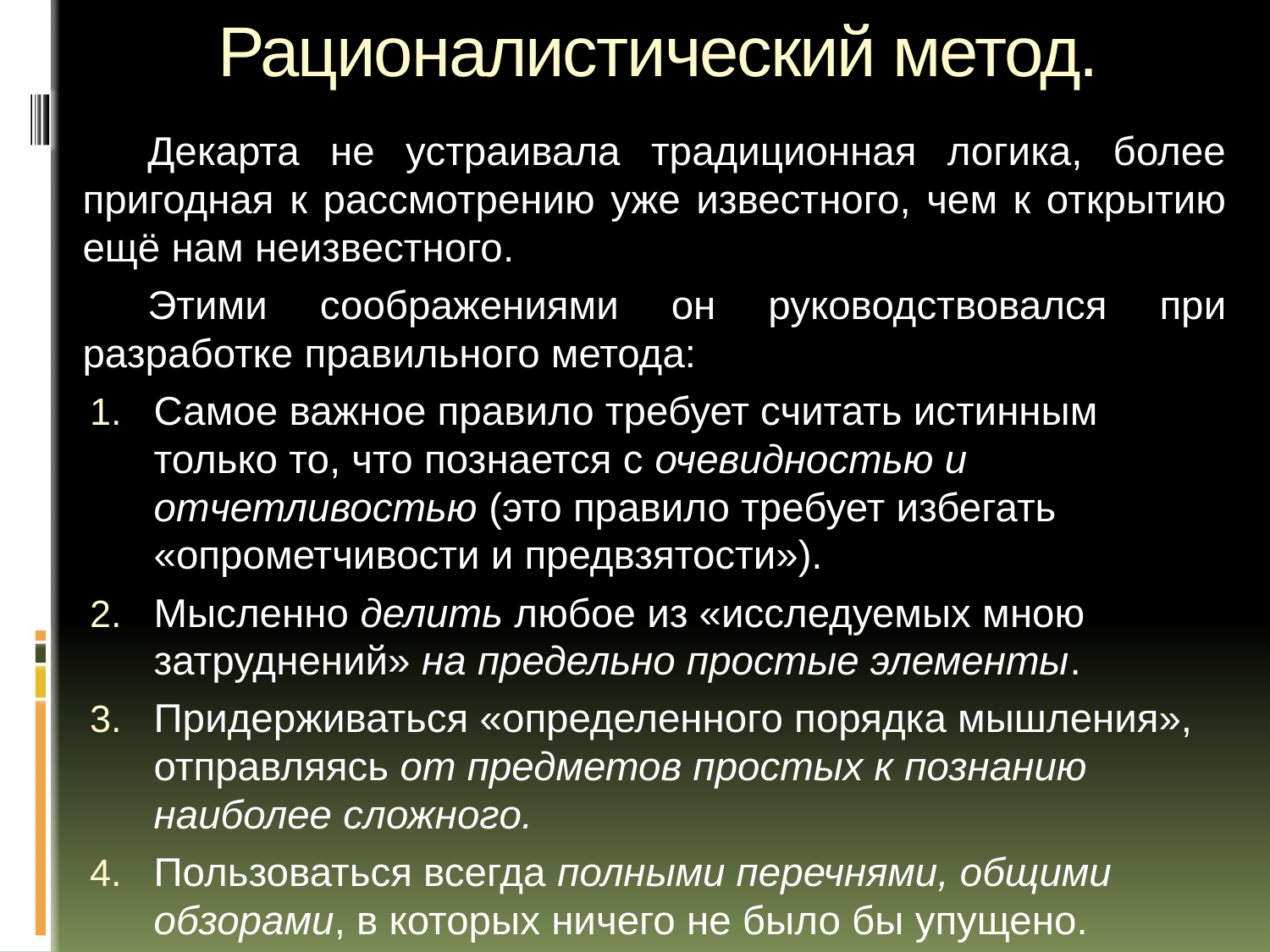

# Рационалистический метод.
Декарта не устраивала традиционная логика, более пригодная к рассмотрению уже известного, чем к открытию ещё нам неизвестного.
Этими соображениями он руководствовался при разработке правильного метода:
Самое важное правило требует считать истинным только то, что познается с очевидностью и отчетливостью (это правило требует избегать «опрометчивости и предвзятости»).
Мысленно делить любое из «исследуемых мною затруднений» на предельно простые элементы.
Придерживаться «определенного порядка мышления», отправляясь от предметов простых к познанию наиболее сложного.
Пользоваться всегда полными перечнями, общими обзорами, в которых ничего не было бы упущено.